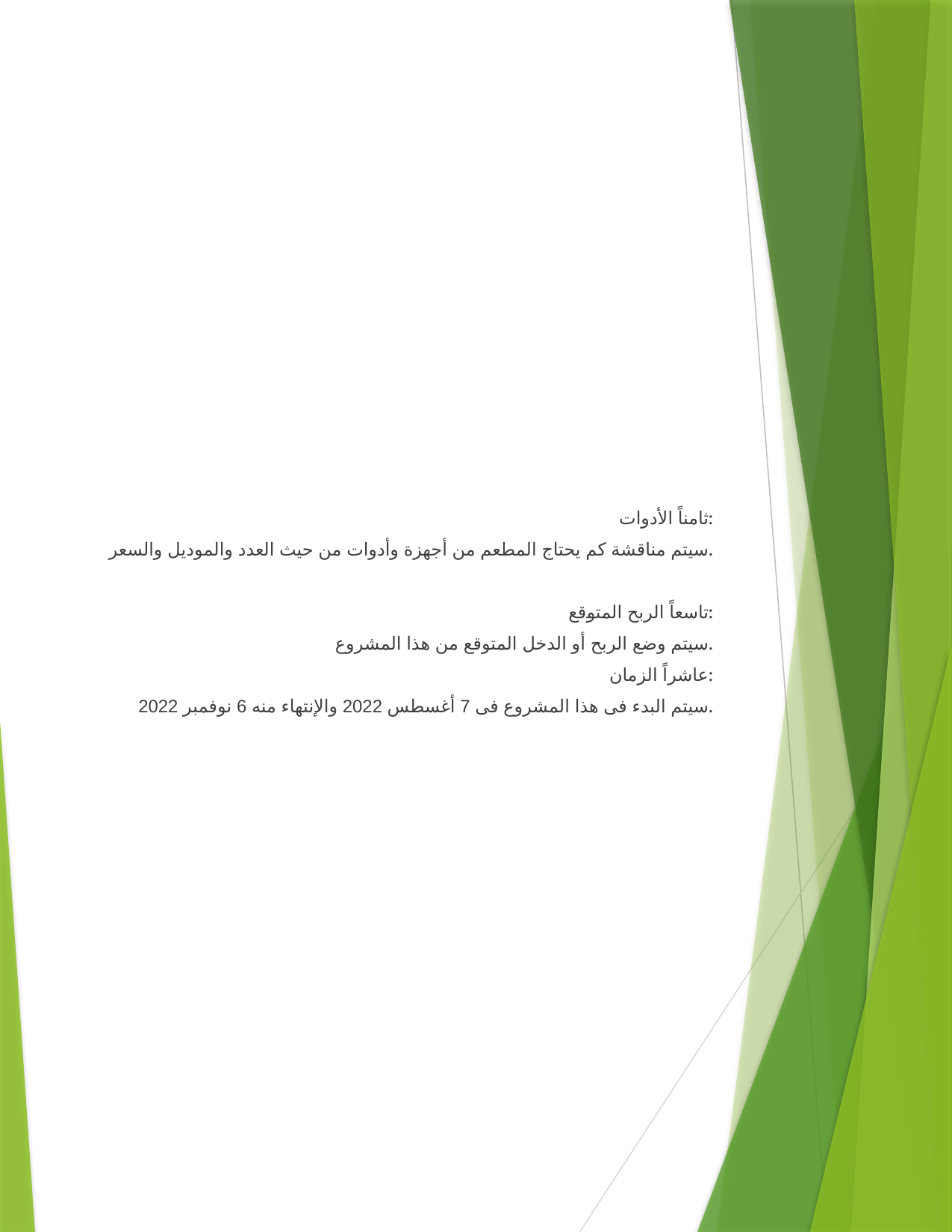

ثامناً الأدوات:
سيتم مناقشة كم يحتاج المطعم من أجهزة وأدوات من حيث العدد والموديل والسعر.

تاسعاً الربح المتوقع:
سيتم وضع الربح أو الدخل المتوقع من هذا المشروع.
عاشراً الزمان:
سيتم البدء فى هذا المشروع فى 7 أغسطس 2022 والإنتهاء منه 6 نوفمبر 2022.